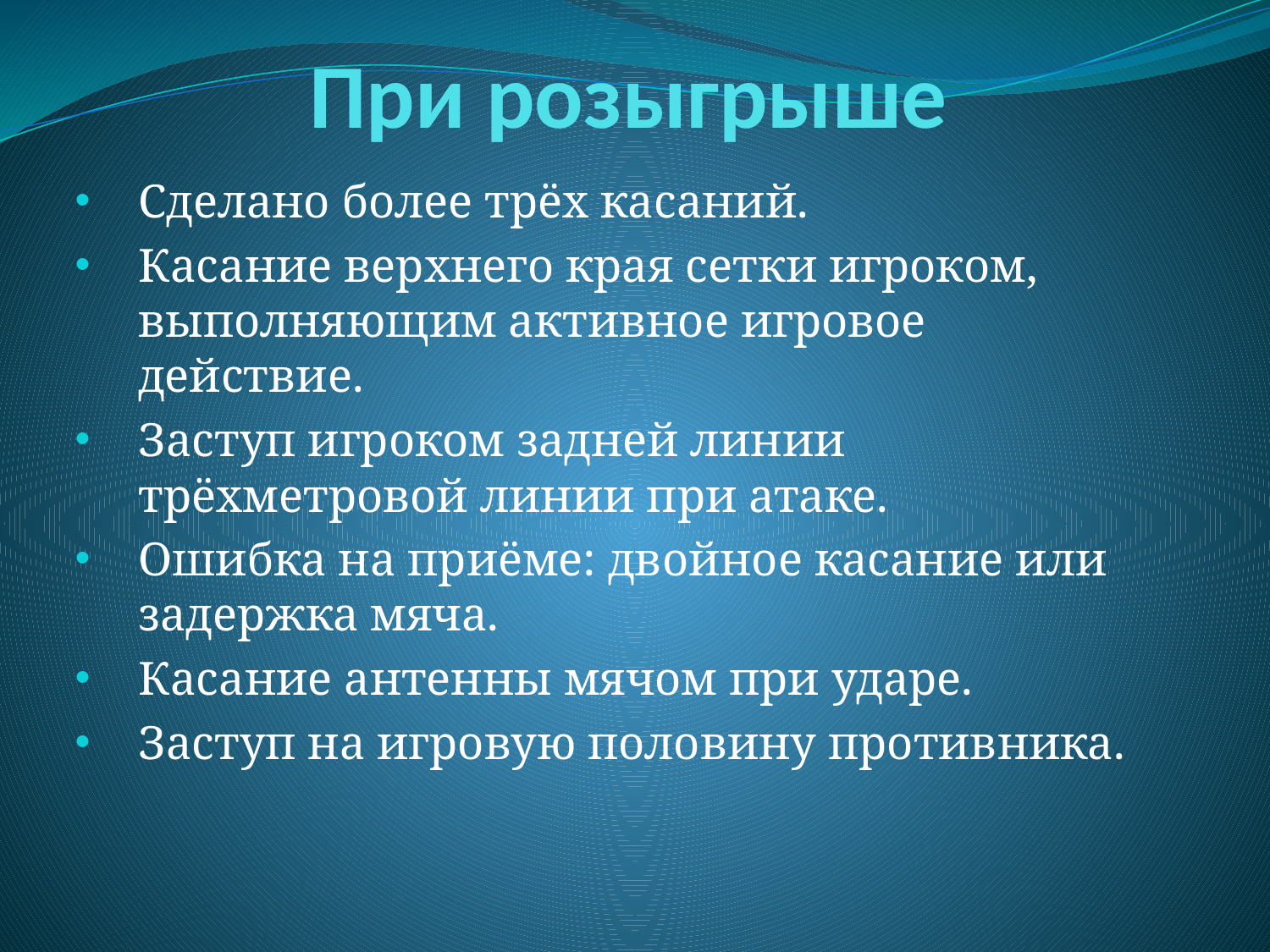

# При розыгрыше
Сделано более трёх касаний.
Касание верхнего края сетки игроком, выполняющим активное игровое действие.
Заступ игроком задней линии трёхметровой линии при атаке.
Ошибка на приёме: двойное касание или задержка мяча.
Касание антенны мячом при ударе.
Заступ на игровую половину противника.